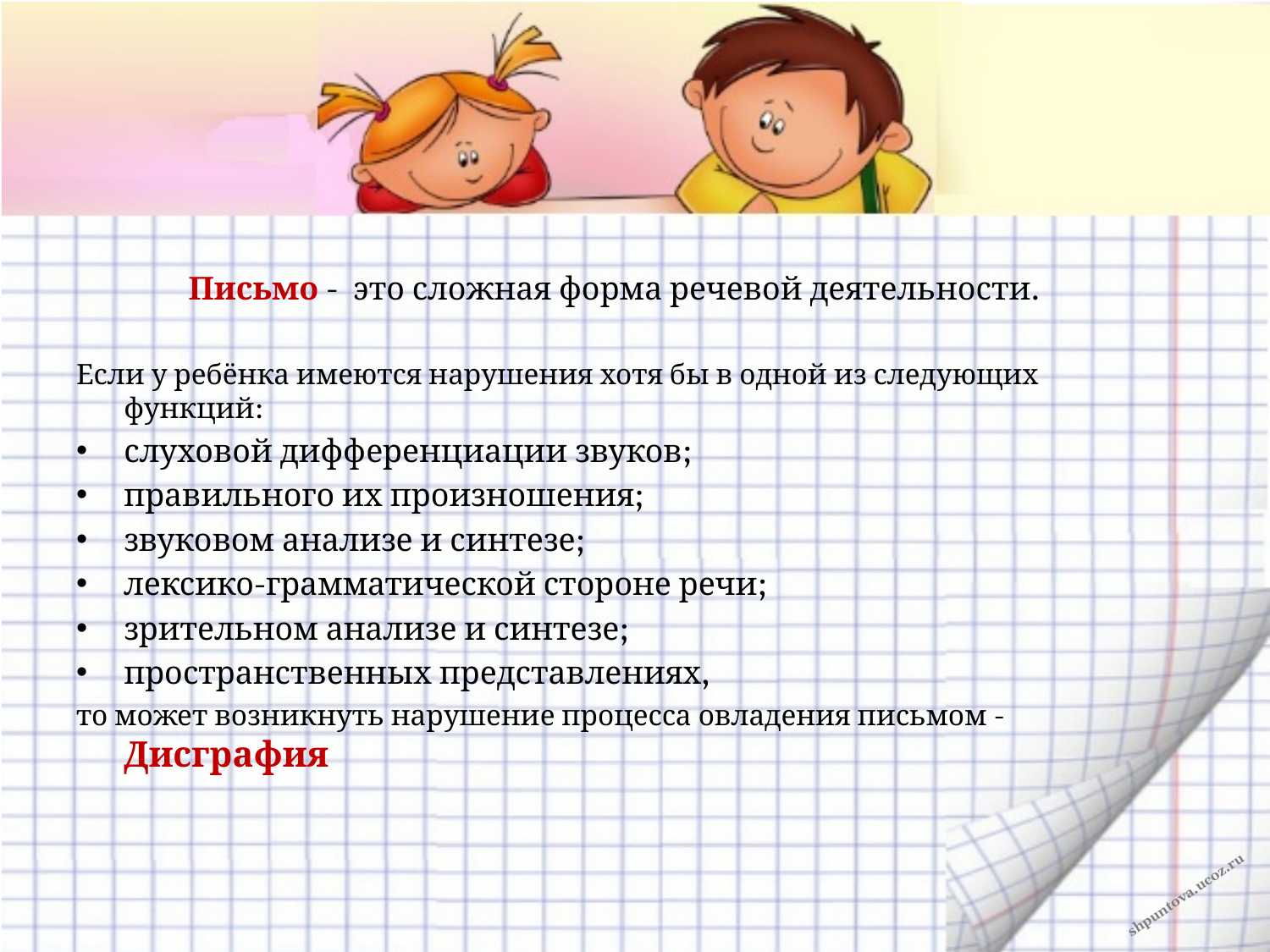

Письмо -  это сложная форма речевой деятельности.

Если у ребёнка имеются нарушения хотя бы в одной из следующих функций:
слуховой дифференциации звуков;
правильного их произношения;
звуковом анализе и синтезе;
лексико-грамматической стороне речи;
зрительном анализе и синтезе;
пространственных представлениях,
то может возникнуть нарушение процесса овладения письмом - Дисграфия